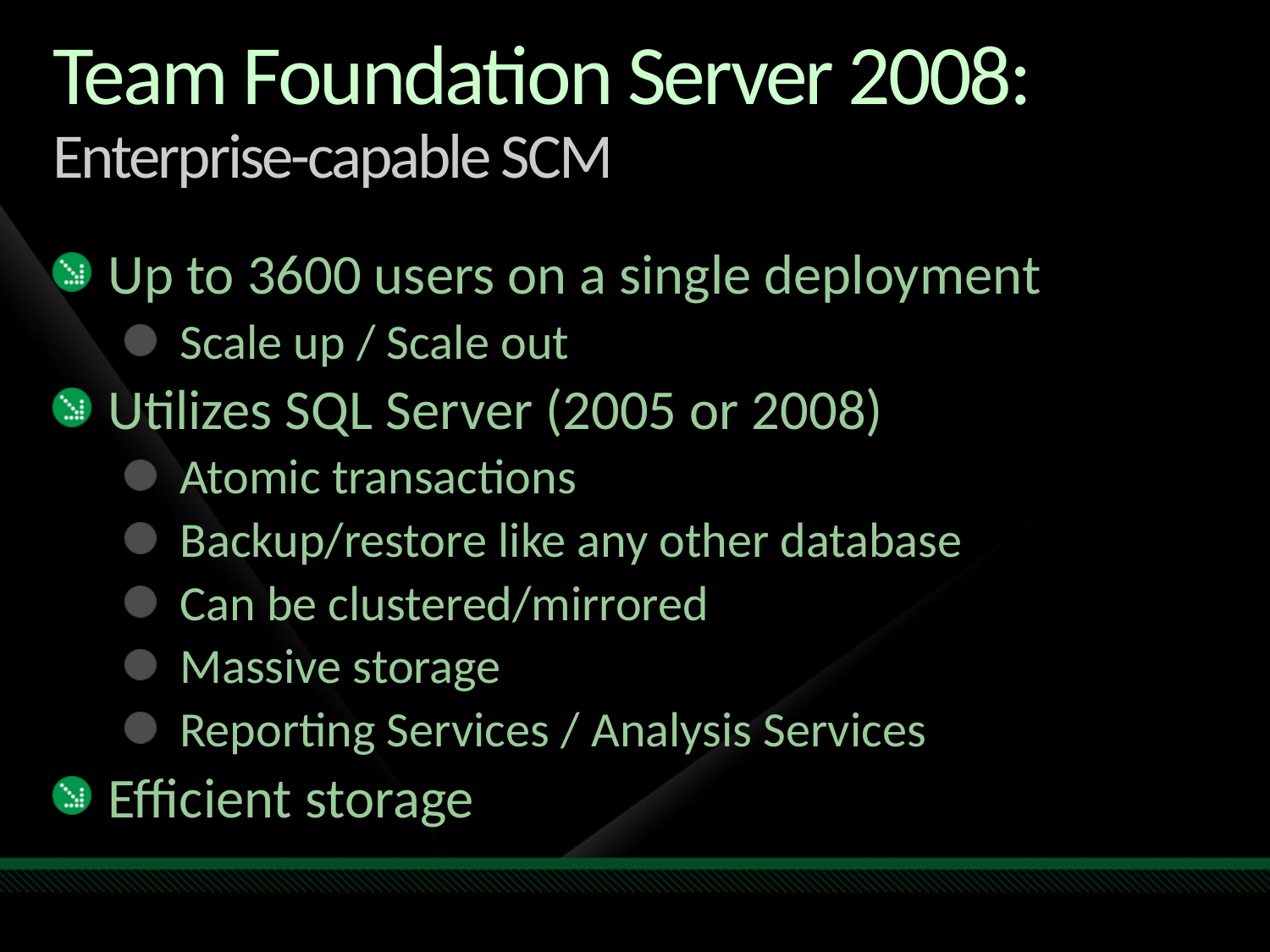

# Team Foundation Server 2008: Enterprise-capable SCM

Up to 3600 users on a single deployment
Scale up / Scale out
Utilizes SQL Server (2005 or 2008)
Atomic transactions
Backup/restore like any other database
Can be clustered/mirrored
Massive storage
Reporting Services / Analysis Services
Efficient storage